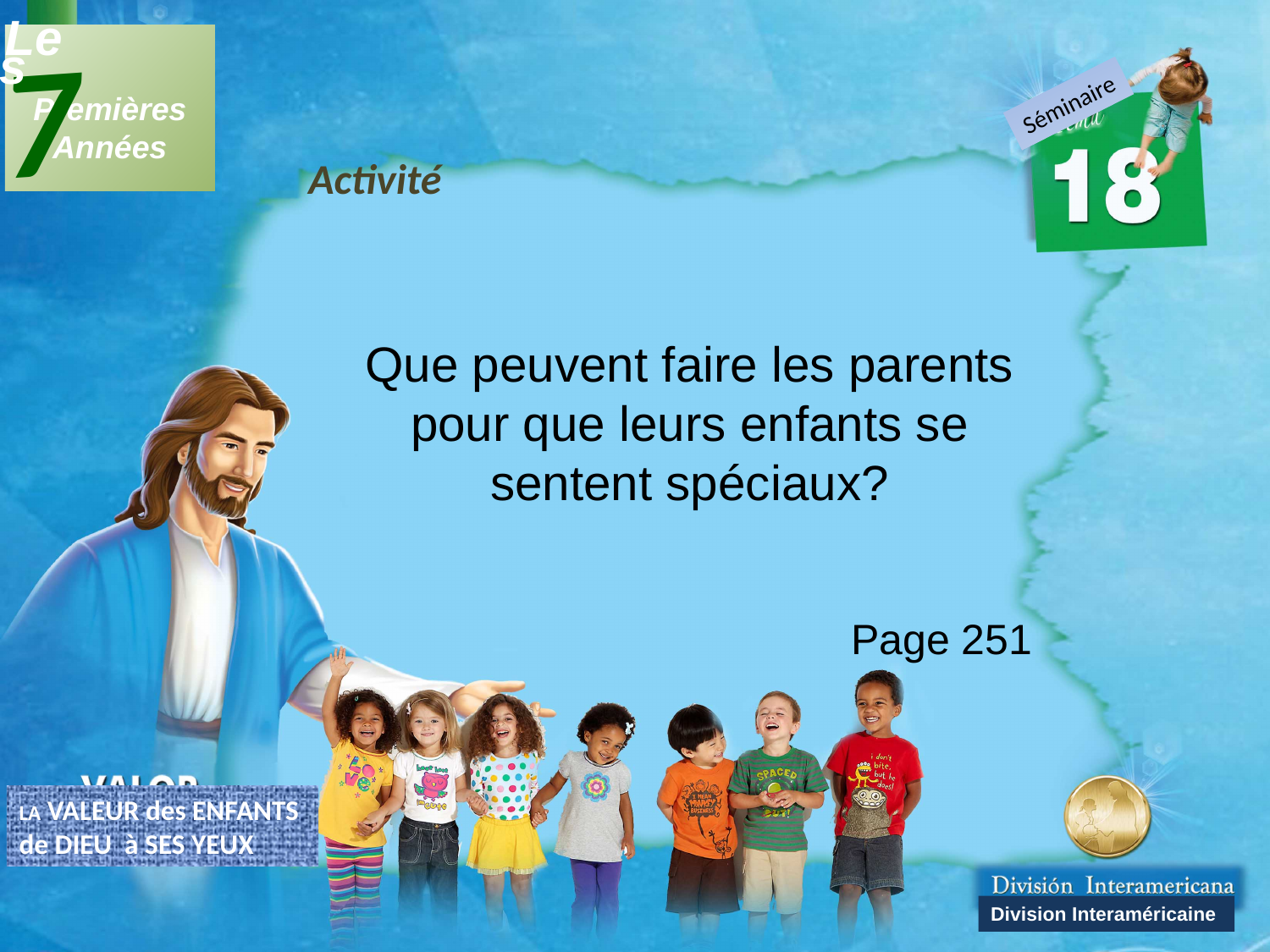

7
Les
         Premières
Années
Séminaire
Activité
Que peuvent faire les parents pour que leurs enfants se sentent spéciaux?
Page 251
LA VALEUR des ENFANTS
de DIEU  à SES YEUX
Division Interaméricaine